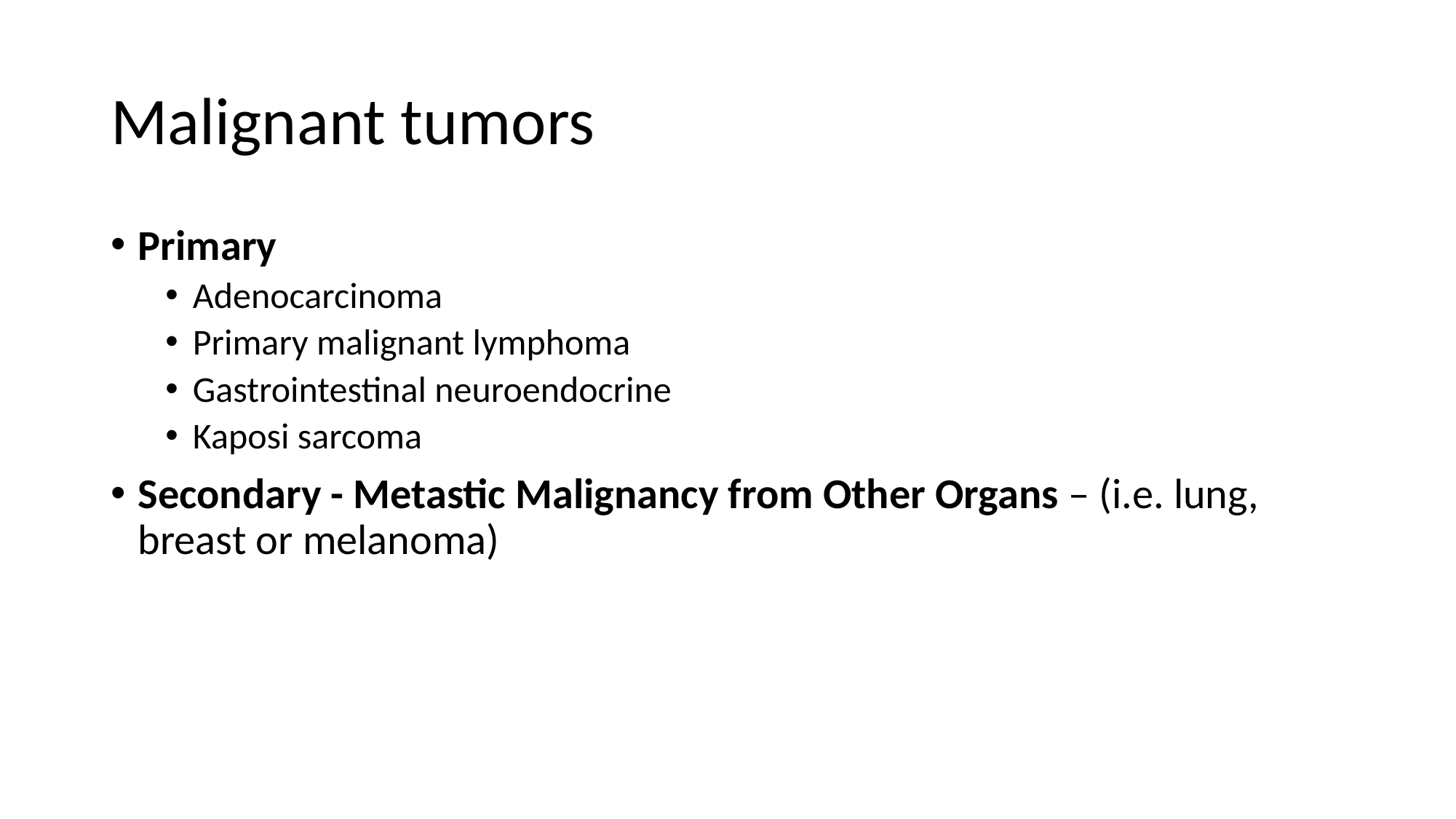

# Malignant tumors
Primary
Adenocarcinoma
Primary malignant lymphoma
Gastrointestinal neuroendocrine
Kaposi sarcoma
Secondary - Metastic Malignancy from Other Organs – (i.e. lung, breast or melanoma)